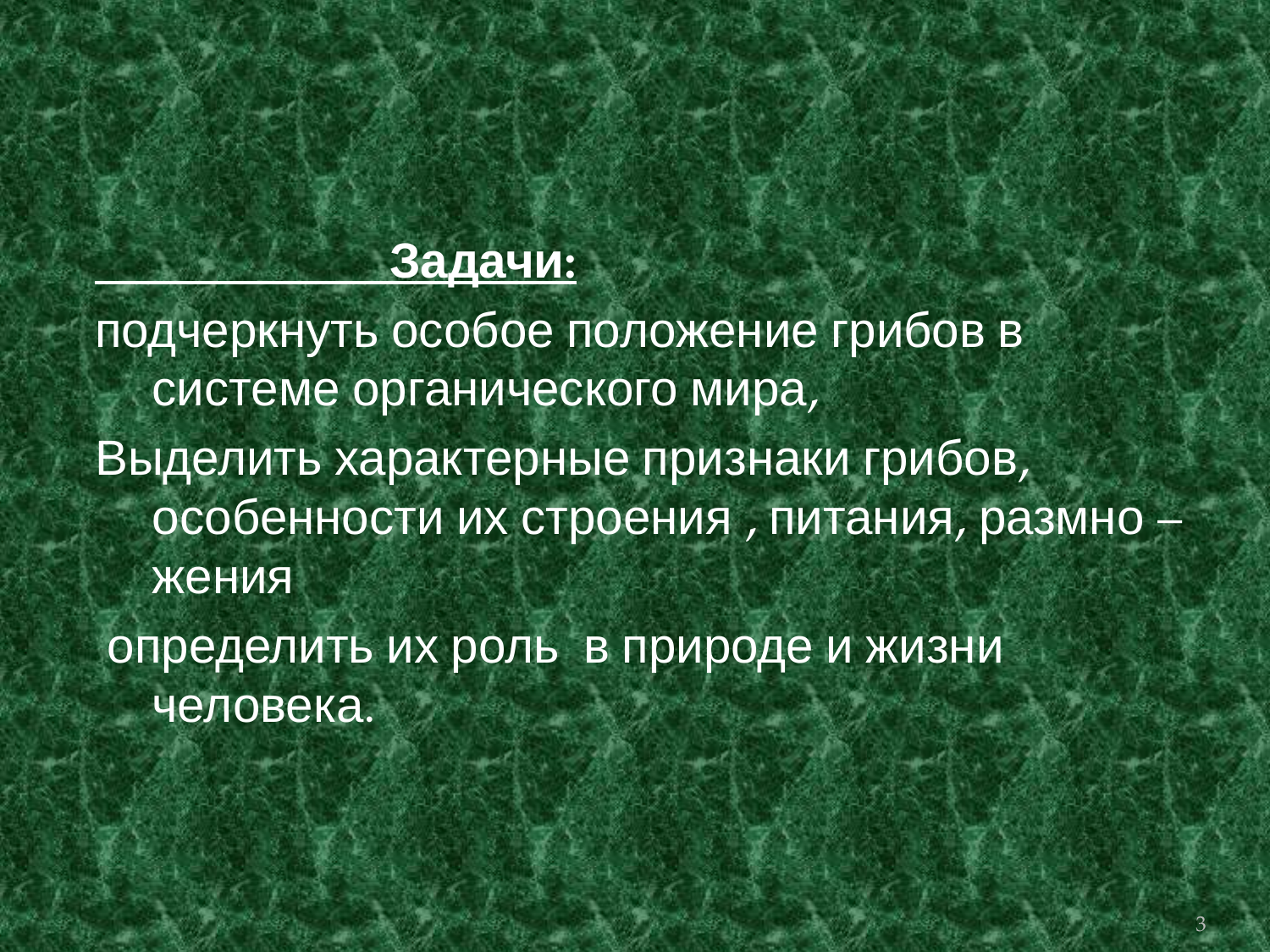

Задачи:
подчеркнуть особое положение грибов в системе органического мира,
Выделить характерные признаки грибов, особенности их строения , питания, размно –жения
 определить их роль  в природе и жизни человека.

3